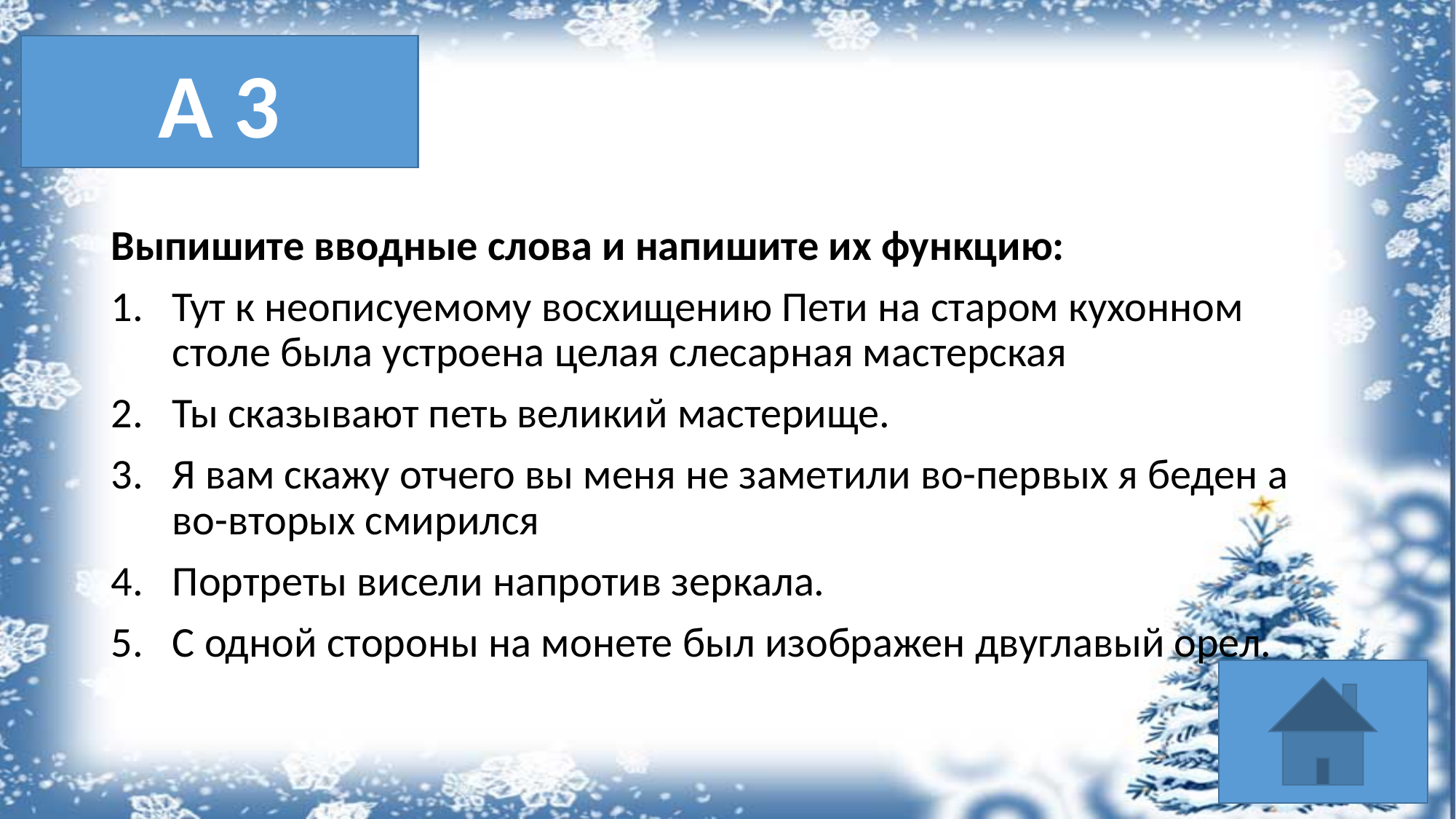

А 3
#
Выпишите вводные слова и напишите их функцию:
Тут к неописуемому восхищению Пети на старом кухонном столе была устроена целая слесарная мастерская
Ты сказывают петь великий мастерище.
Я вам скажу отчего вы меня не заметили во-первых я беден а во-вторых смирился
Портреты висели напротив зеркала.
С одной стороны на монете был изображен двуглавый орел.